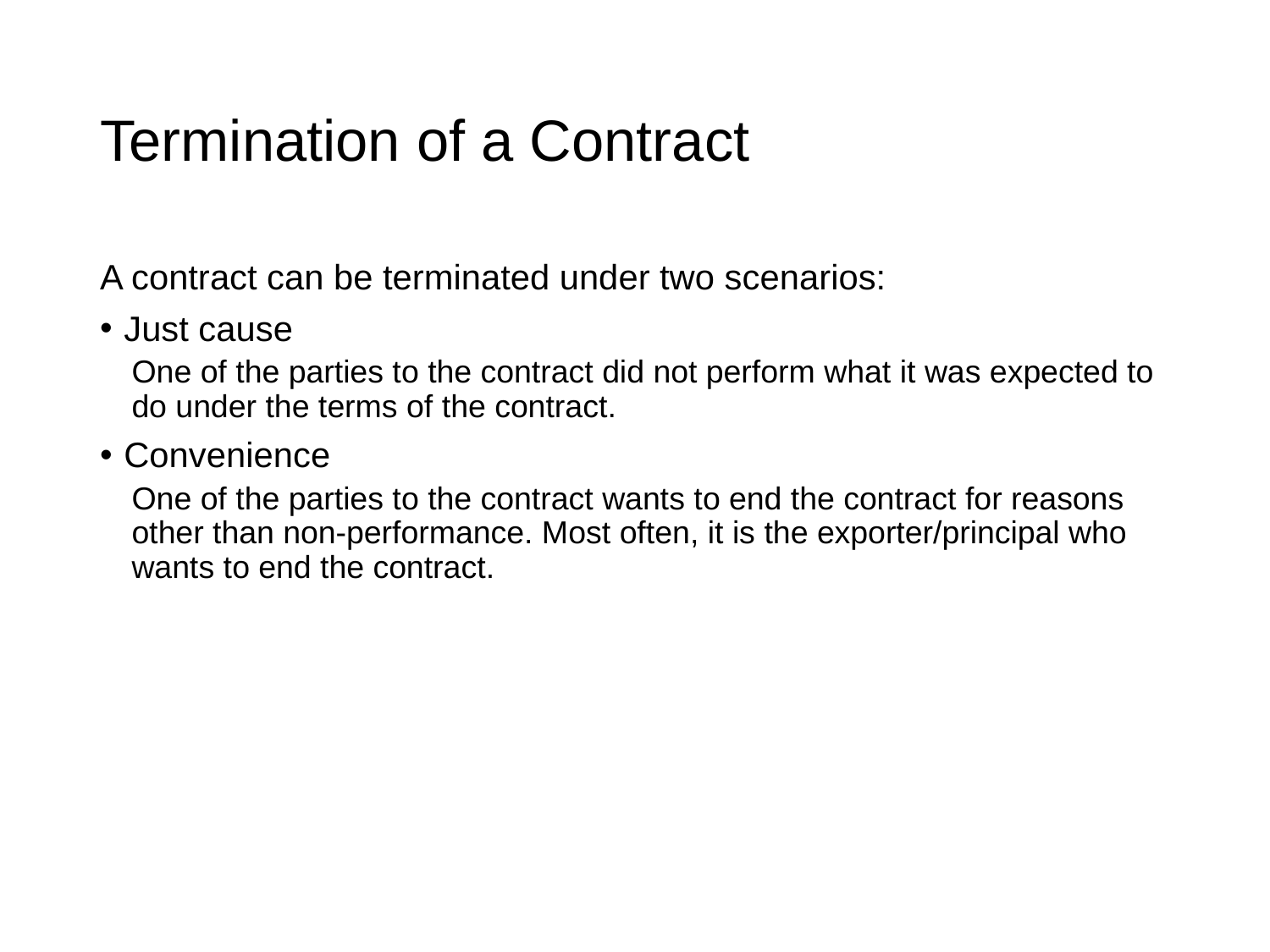

# Termination of a Contract
A contract can be terminated under two scenarios:
Just cause
One of the parties to the contract did not perform what it was expected to do under the terms of the contract.
Convenience
One of the parties to the contract wants to end the contract for reasons other than non-performance. Most often, it is the exporter/principal who wants to end the contract.